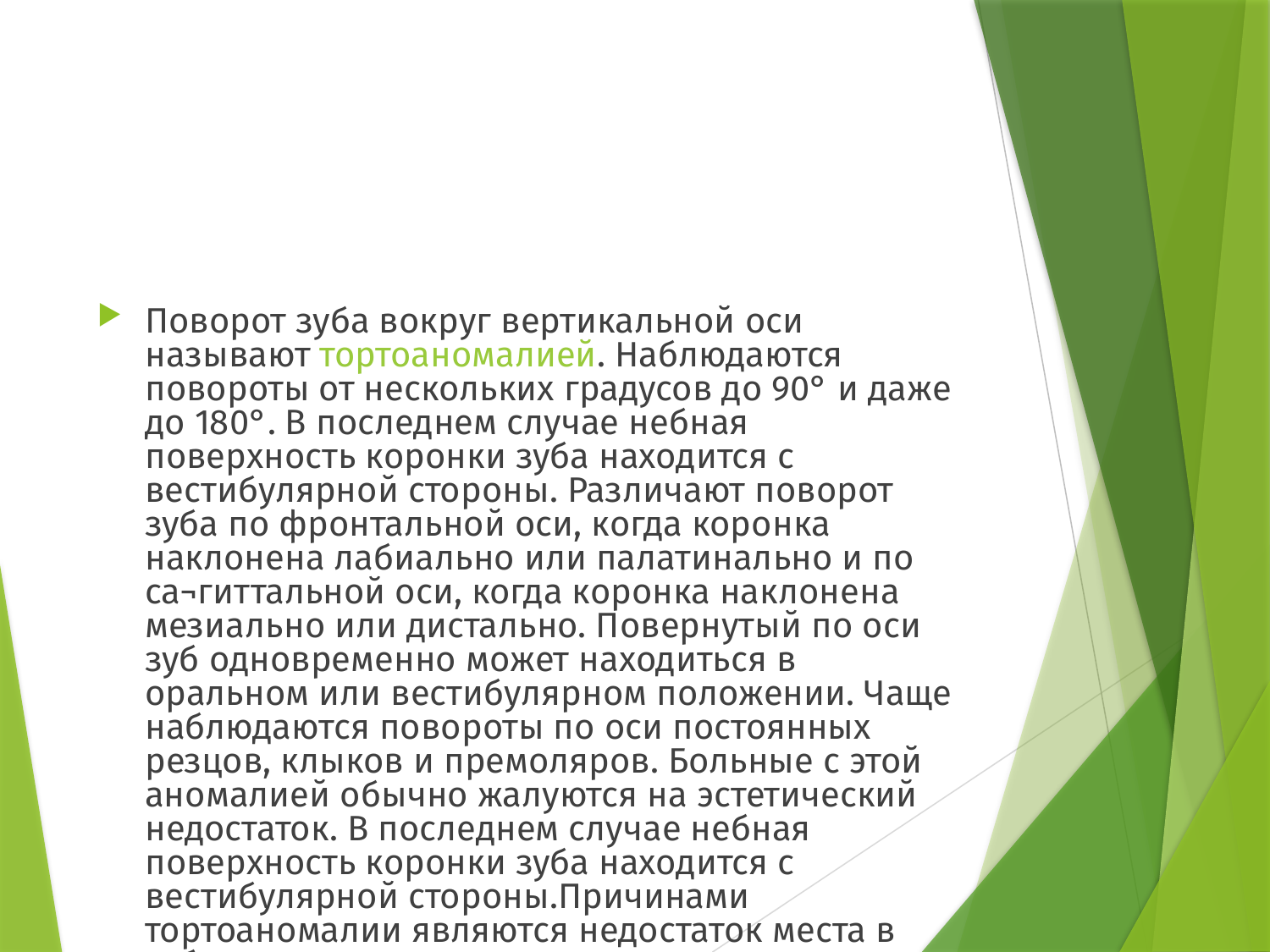

Поворот зуба вокруг вертикальной оси называют тортоаномалией. Наблюдаются повороты от нескольких градусов до 90° и даже до 180°. В последнем случае небная поверхность коронки зуба находится с вестибулярной стороны. Различают поворот зуба по фронтальной оси, когда коронка наклонена лабиально или палатинально и по са¬гиттальной оси, когда коронка наклонена мезиально или дистально. Повернутый по оси зуб одновременно может находиться в оральном или вестибулярном положении. Чаще наблюдаются повороты по оси постоянных резцов, клыков и премоляров. Больные с этой аномалией обычно жалуются на эстетический недостаток. В последнем случае небная поверхность коронки зуба находится с вестибулярной стороны.Причинами тортоаномалии являются недостаток места в зубном ряду, неправильное положение зачатка зуба, сверхкомплектные или сохранившиеся молочные зубы.